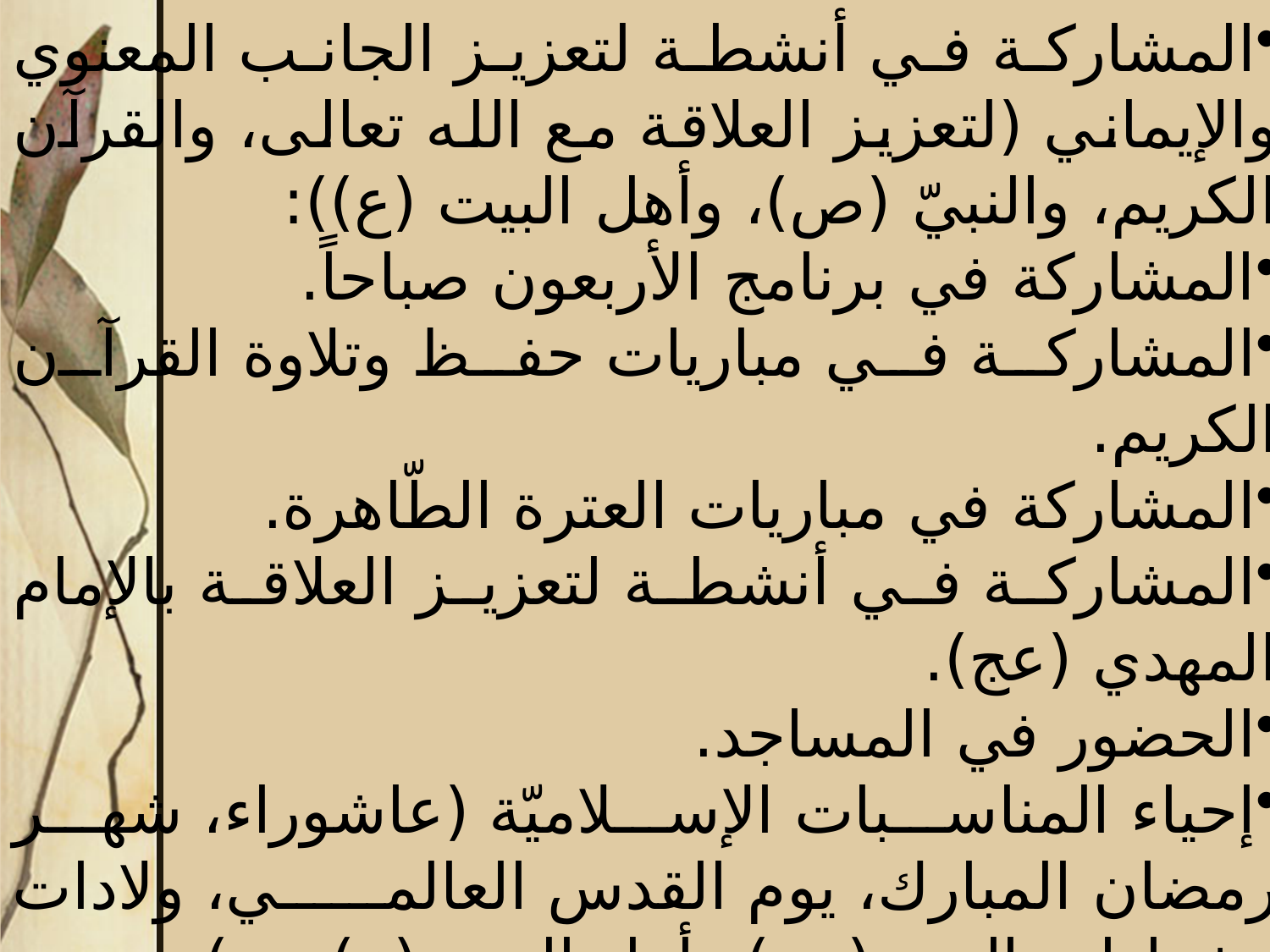

المشاركة في أنشطة لتعزيز الجانب المعنوي والإيماني (لتعزيز العلاقة مع الله تعالى، والقرآن الكريم، والنبيّ (ص)، وأهل البيت (ع)):
المشاركة في برنامج الأربعون صباحاً.
المشاركة في مباريات حفظ وتلاوة القرآن الكريم.
المشاركة في مباريات العترة الطّاهرة.
المشاركة في أنشطة لتعزيز العلاقة بالإمام المهدي (عج).
الحضور في المساجد.
إحياء المناسبات الإسلاميّة (عاشوراء، شهر رمضان المبارك، يوم القدس العالمي، ولادات وشهادات النبي (ص) وأهل البيت (ع)، ...).